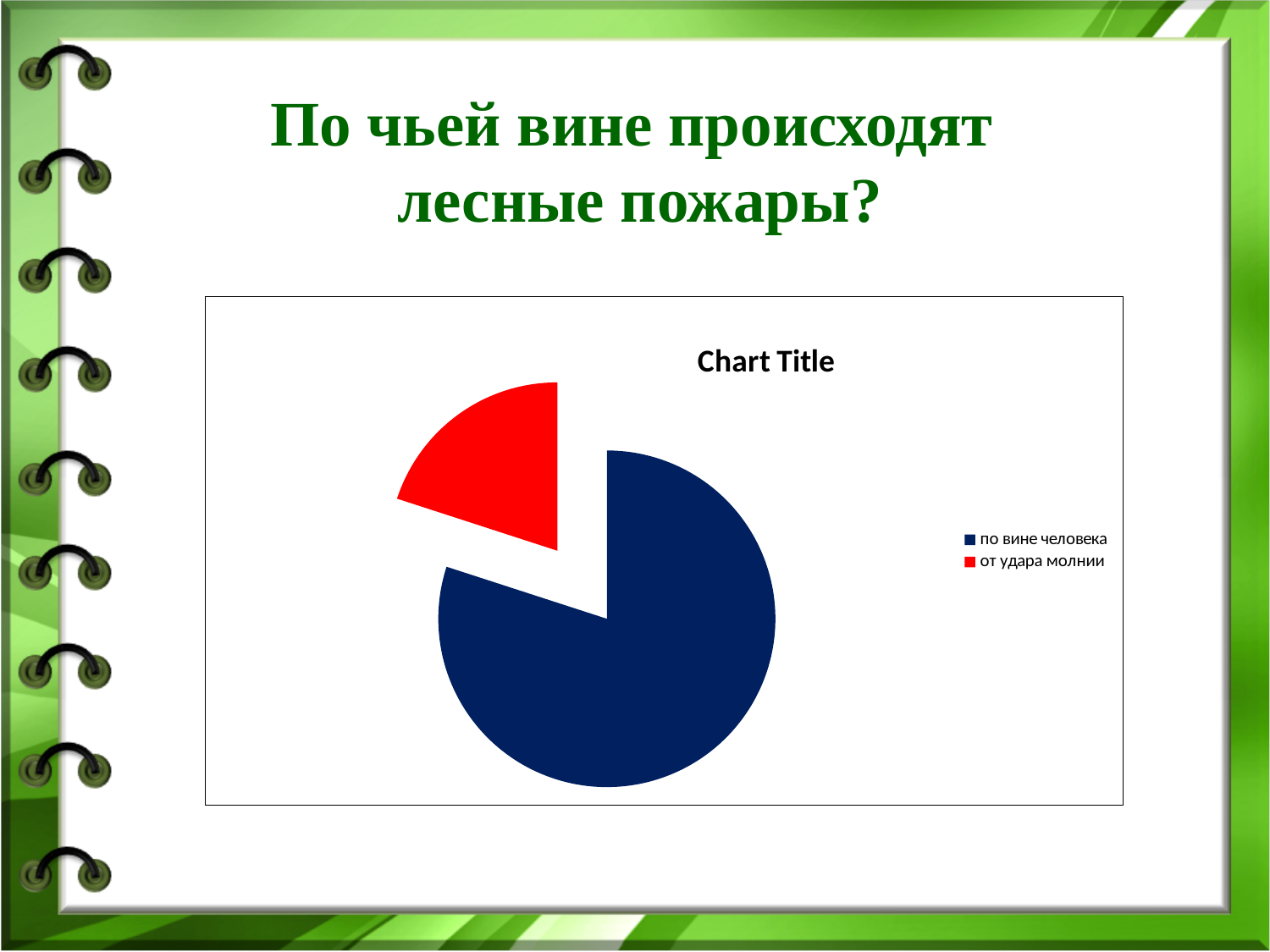

По чьей вине происходят
лесные пожары?

### Chart:

| Category |  |
|---|---|
| по вине человека | 0.8 |
| от удара молнии | 0.2 |